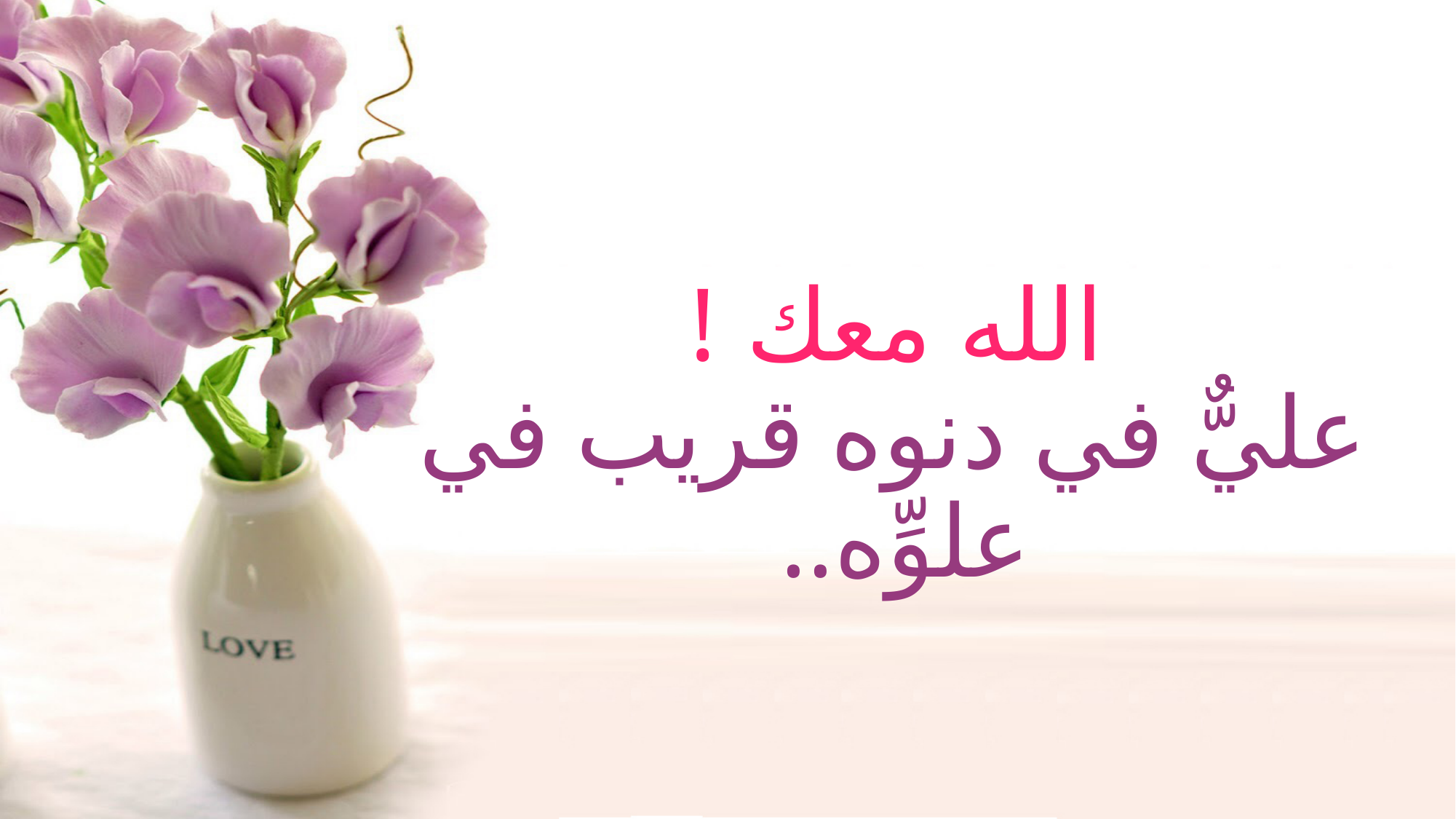

# الله معك ! عليٌّ في دنوه قريب في علوِّه..